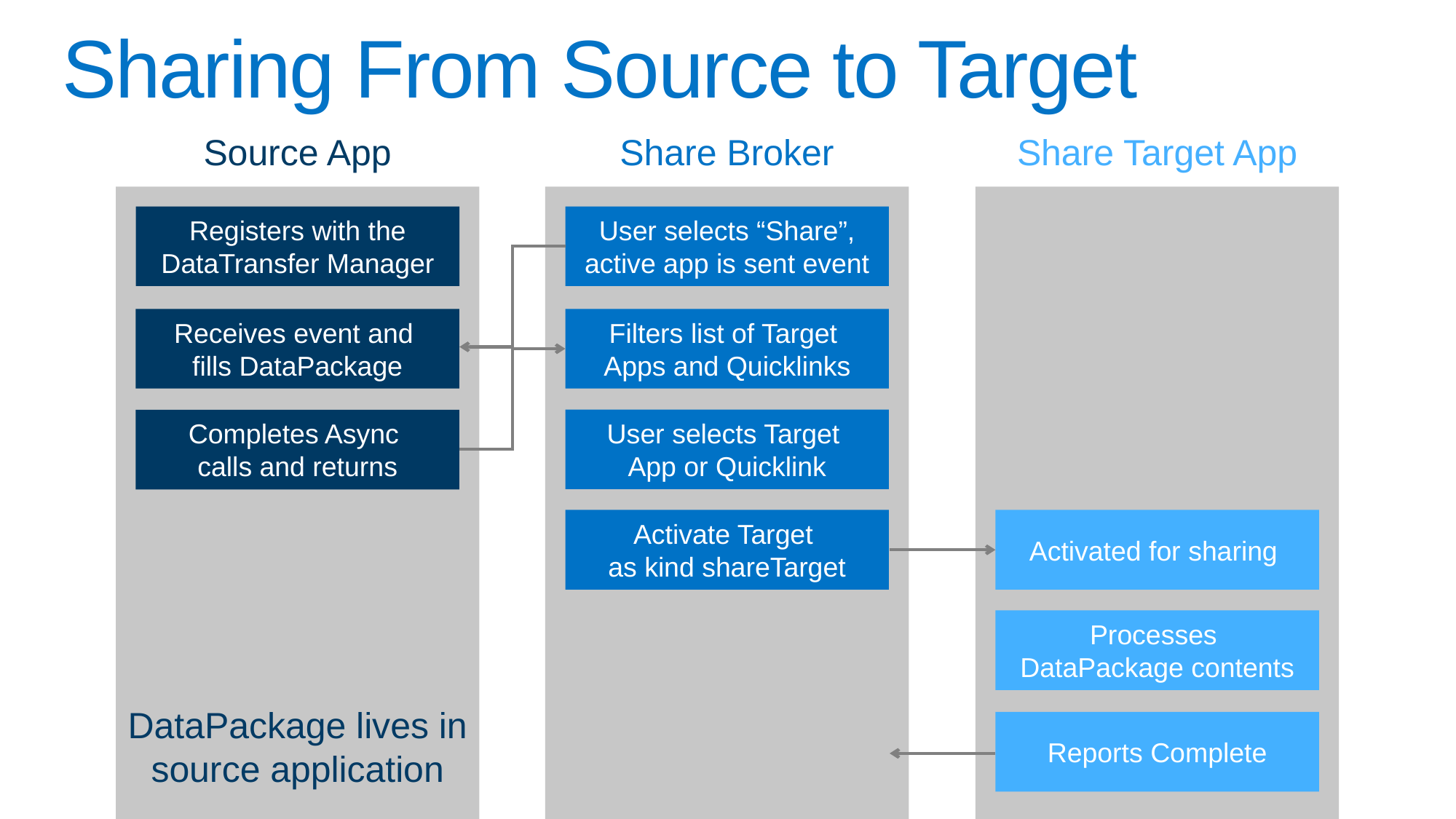

# Sharing From Source to Target
Source App
Share Broker
Share Target App

Registers with the DataTransfer Manager
User selects “Share”, active app is sent event
Receives event and
fills DataPackage
Filters list of Target
Apps and Quicklinks
User selects Target
App or Quicklink
Completes Async
calls and returns
Activate Target
as kind shareTarget
Activated for sharing
Processes
DataPackage contents
DataPackage lives in source application
Reports Complete